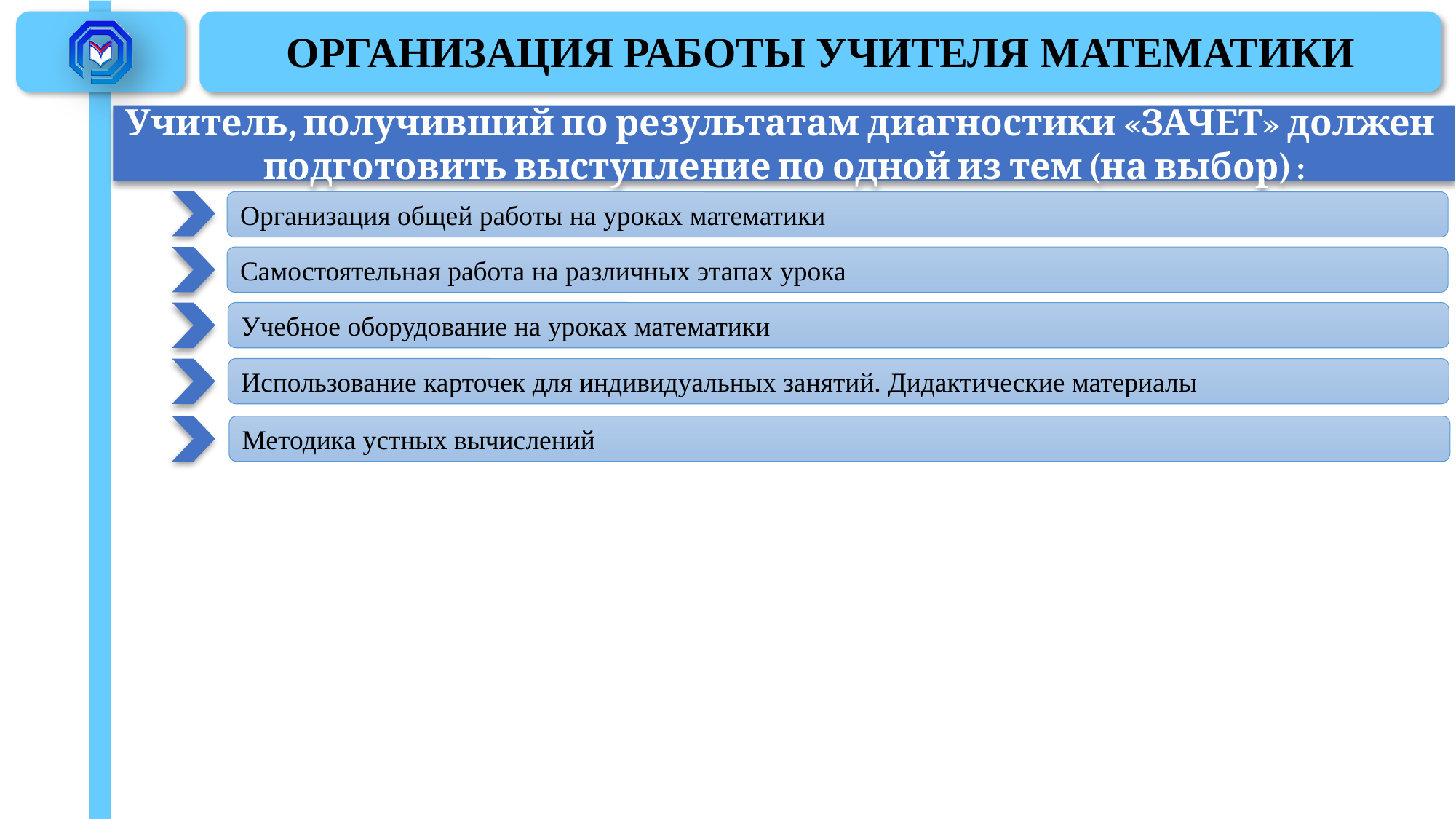

# ОРГАНИЗАЦИЯ РАБОТЫ УЧИТЕЛЯ МАТЕМАТИКИ
Учитель, получивший по результатам диагностики «ЗАЧЕТ» должен  подготовить выступление по одной из тем (на выбор) :

Организация общей работы на уроках математики

Самостоятельная работа на различных этапах урока

Учебное оборудование на уроках математики

Использование карточек для индивидуальных занятий. Дидактические материалы

Методика устных вычислений